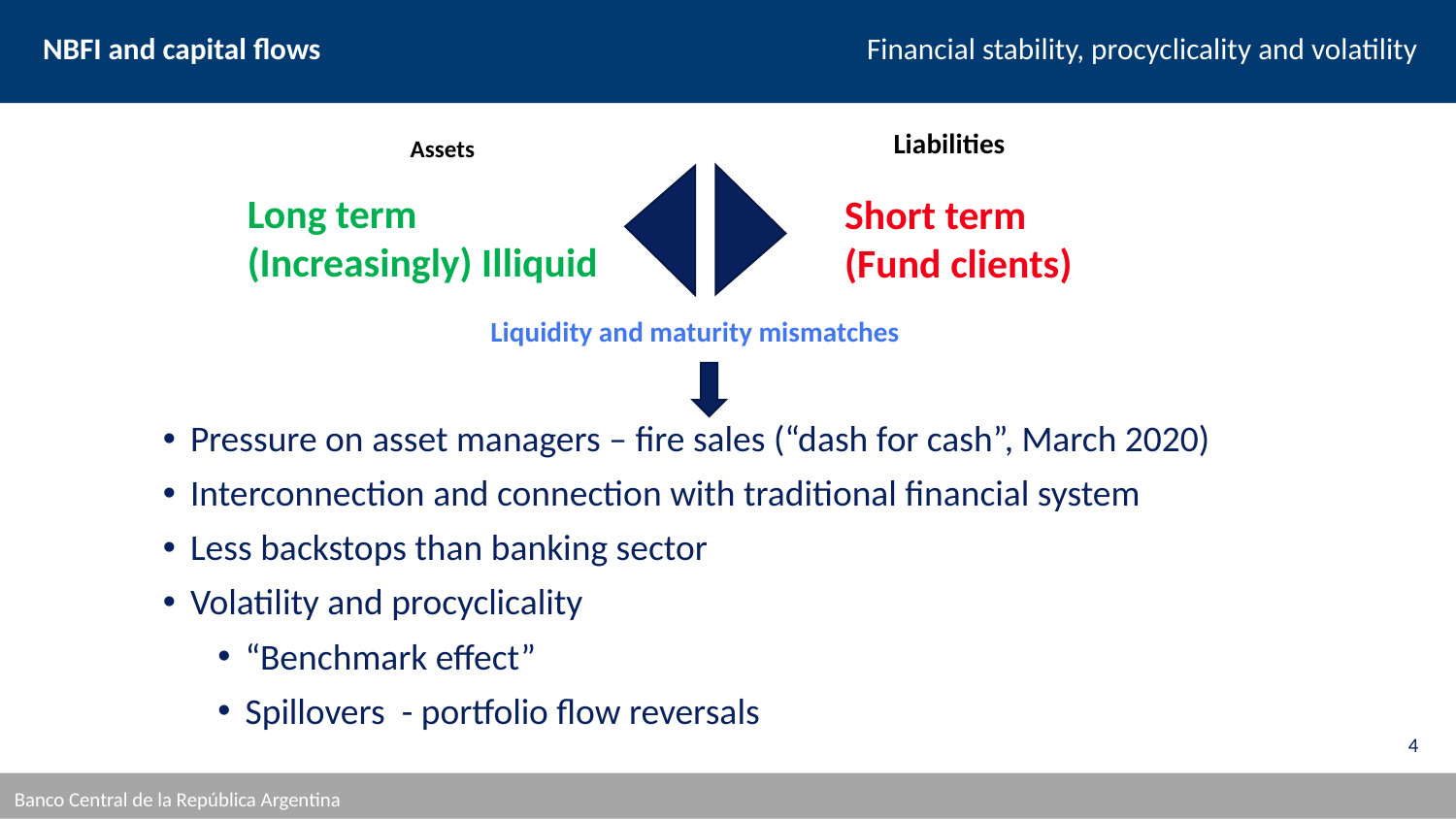

NBFI and capital flows

Financial stability, procyclicality and volatility

Liabilities
Assets
Long term
(Increasingly) Illiquid
Short term
(Fund clients)

Liquidity and maturity mismatches

Pressure on asset managers – fire sales (“dash for cash”, March 2020)
Interconnection and connection with traditional financial system
Less backstops than banking sector
Volatility and procyclicality
“Benchmark effect”
Spillovers  - portfolio flow reversals